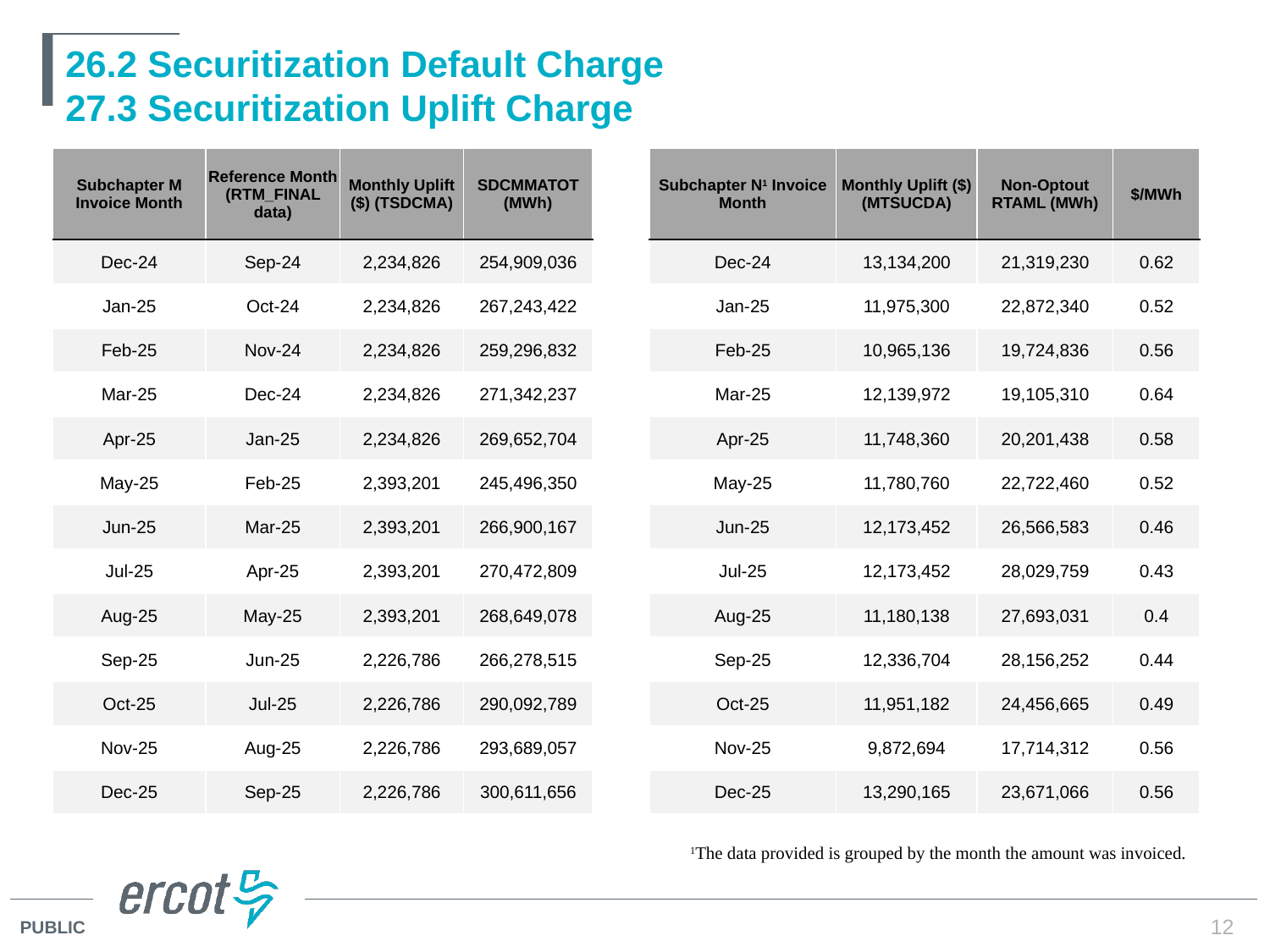

# 26.2 Securitization Default Charge 27.3 Securitization Uplift Charge
| Subchapter N1 Invoice Month | Monthly Uplift ($) (MTSUCDA) | Non-Optout RTAML (MWh) | $/MWh |
| --- | --- | --- | --- |
| Dec-24 | 13,134,200 | 21,319,230 | 0.62 |
| Jan-25 | 11,975,300 | 22,872,340 | 0.52 |
| Feb-25 | 10,965,136 | 19,724,836 | 0.56 |
| Mar-25 | 12,139,972 | 19,105,310 | 0.64 |
| Apr-25 | 11,748,360 | 20,201,438 | 0.58 |
| May-25 | 11,780,760 | 22,722,460 | 0.52 |
| Jun-25 | 12,173,452 | 26,566,583 | 0.46 |
| Jul-25 | 12,173,452 | 28,029,759 | 0.43 |
| Aug-25 | 11,180,138 | 27,693,031 | 0.4 |
| Sep-25 | 12,336,704 | 28,156,252 | 0.44 |
| Oct-25 | 11,951,182 | 24,456,665 | 0.49 |
| Nov-25 | 9,872,694 | 17,714,312 | 0.56 |
| Dec-25 | 13,290,165 | 23,671,066 | 0.56 |
| Subchapter M Invoice Month | Reference Month (RTM\_FINAL data) | Monthly Uplift ($) (TSDCMA) | SDCMMATOT (MWh) |
| --- | --- | --- | --- |
| Dec-24 | Sep-24 | 2,234,826 | 254,909,036 |
| Jan-25 | Oct-24 | 2,234,826 | 267,243,422 |
| Feb-25 | Nov-24 | 2,234,826 | 259,296,832 |
| Mar-25 | Dec-24 | 2,234,826 | 271,342,237 |
| Apr-25 | Jan-25 | 2,234,826 | 269,652,704 |
| May-25 | Feb-25 | 2,393,201 | 245,496,350 |
| Jun-25 | Mar-25 | 2,393,201 | 266,900,167 |
| Jul-25 | Apr-25 | 2,393,201 | 270,472,809 |
| Aug-25 | May-25 | 2,393,201 | 268,649,078 |
| Sep-25 | Jun-25 | 2,226,786 | 266,278,515 |
| Oct-25 | Jul-25 | 2,226,786 | 290,092,789 |
| Nov-25 | Aug-25 | 2,226,786 | 293,689,057 |
| Dec-25 | Sep-25 | 2,226,786 | 300,611,656 |
1The data provided is grouped by the month the amount was invoiced.
12